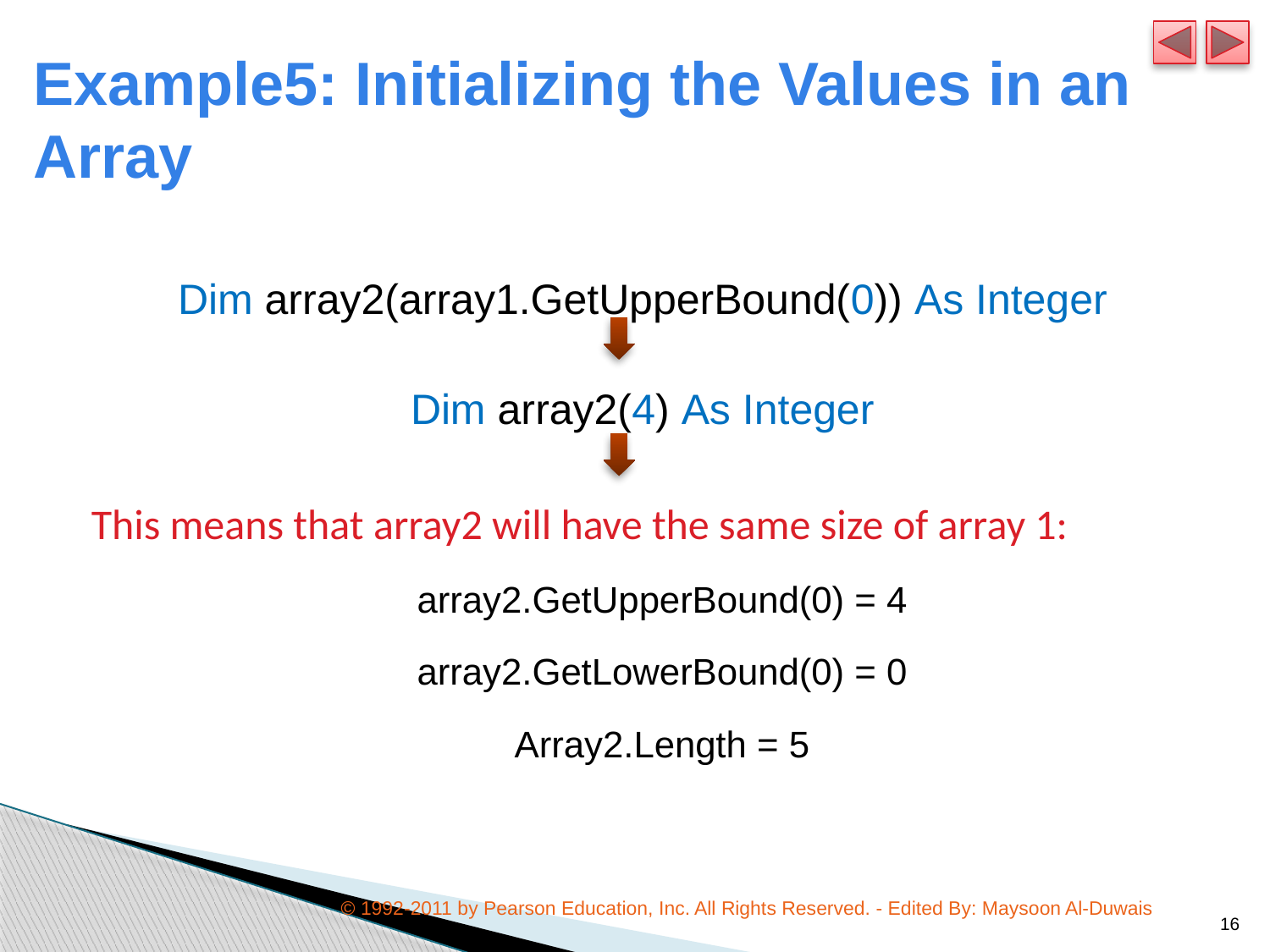

# Example5: Initializing the Values in an Array

Dim array2(array1.GetUpperBound(0)) As Integer
Dim array2(4) As Integer

This means that array2 will have the same size of array 1:
array2.GetUpperBound(0) = 4
array2.GetLowerBound(0) = 0
Array2.Length = 5

© 1992-2011 by Pearson Education, Inc. All Rights Reserved. - Edited By: Maysoon Al-Duwais
16